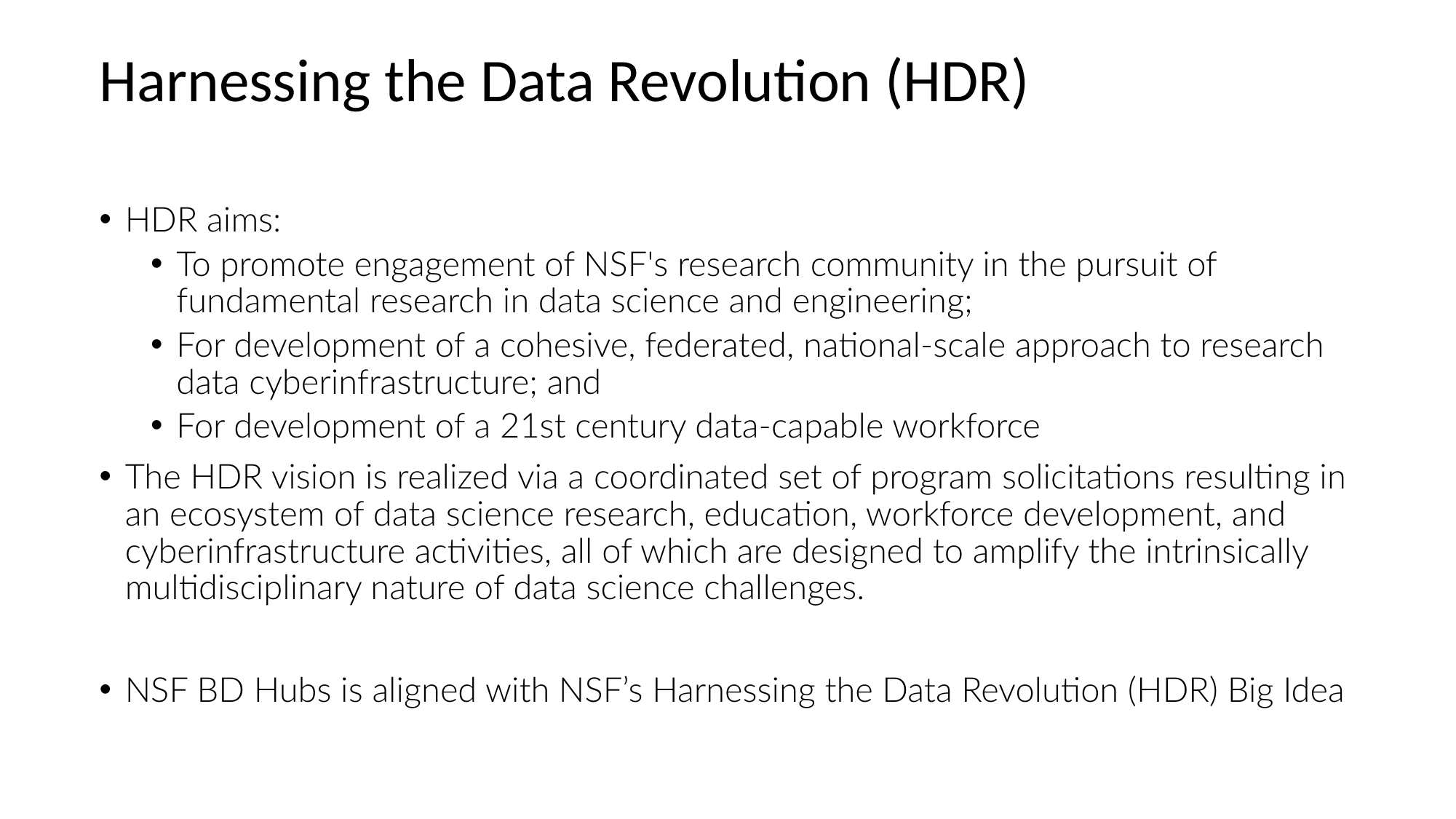

# Harnessing the Data Revolution (HDR)
An NSF Big Idea
HDR aims:
To promote engagement of NSF's research community in the pursuit of fundamental research in data science and engineering;
For development of a cohesive, federated, national-scale approach to research data cyberinfrastructure; and
For development of a 21st century data-capable workforce
The HDR vision is realized via a coordinated set of program solicitations resulting in an ecosystem of data science research, education, workforce development, and cyberinfrastructure activities, all of which are designed to amplify the intrinsically multidisciplinary nature of data science challenges.

NSF BD Hubs is aligned with NSF’s Harnessing the Data Revolution (HDR) Big Idea